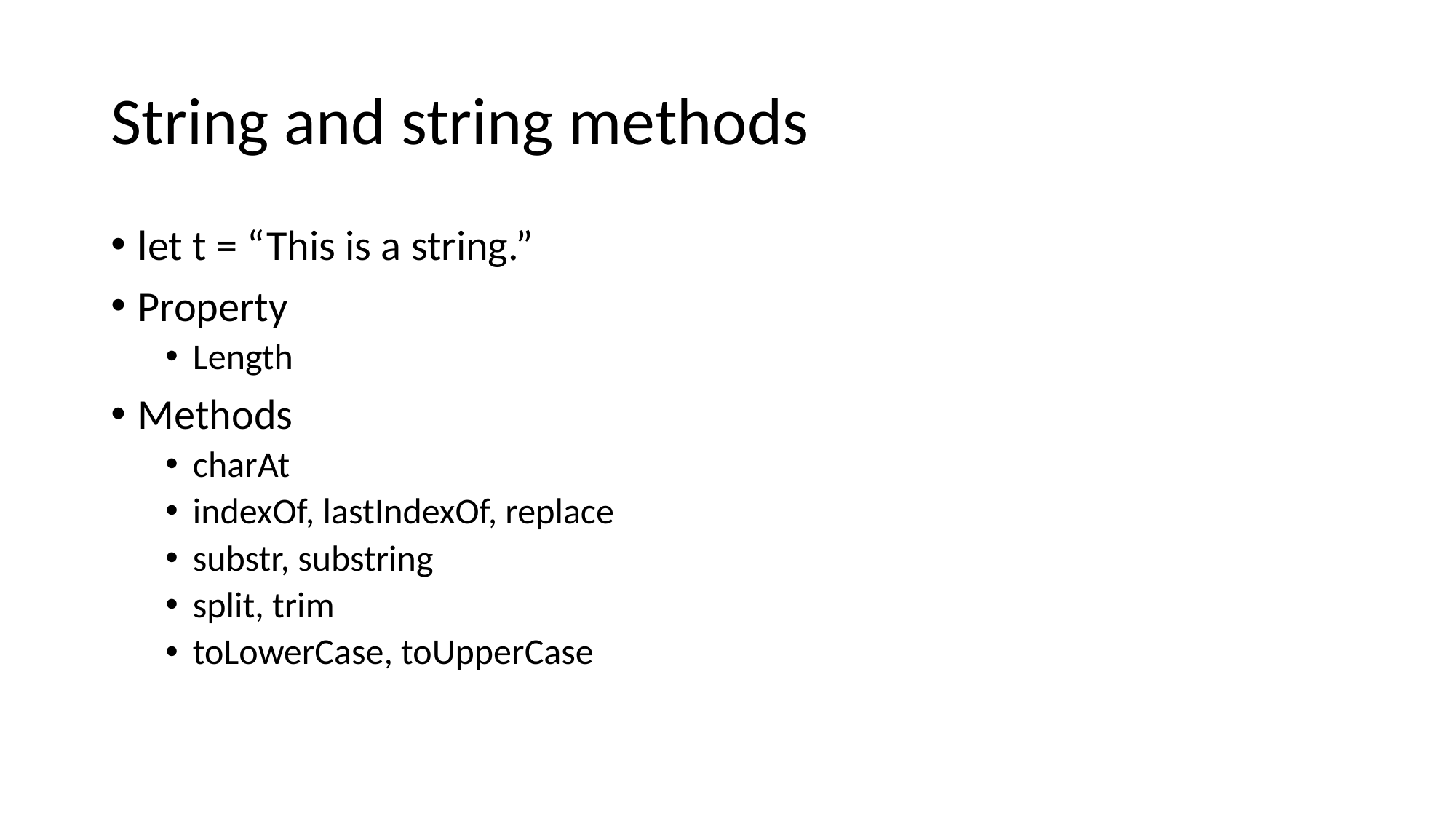

# String and string methods
let t = “This is a string.”
Property
Length
Methods
charAt
indexOf, lastIndexOf, replace
substr, substring
split, trim
toLowerCase, toUpperCase